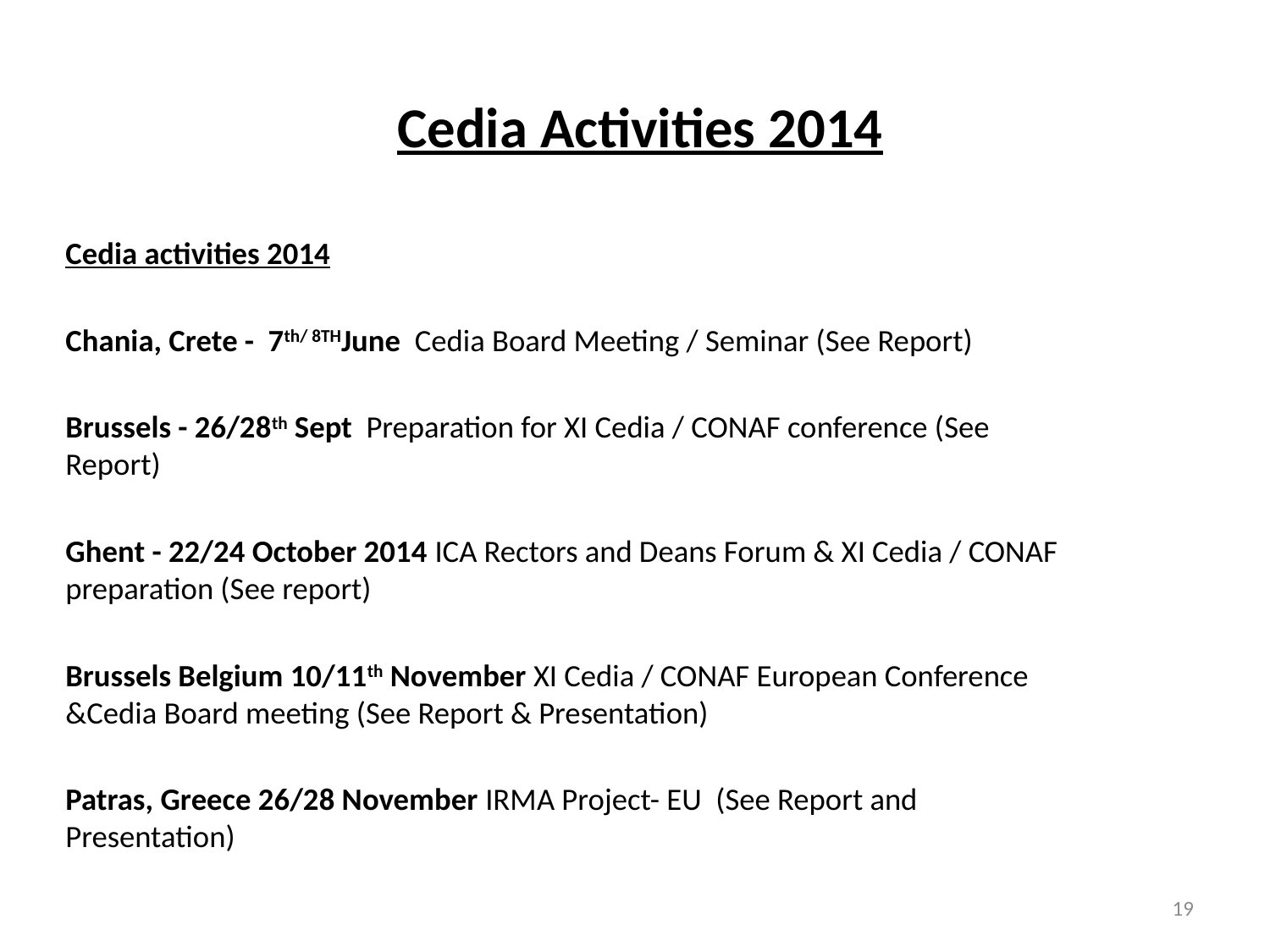

# Cedia Activities 2014

Cedia activities 2014

Chania, Crete -  7th/ 8THJune  Cedia Board Meeting / Seminar (See Report)

Brussels - 26/28th Sept  Preparation for XI Cedia / CONAF conference (See Report)

Ghent - 22/24 October 2014 ICA Rectors and Deans Forum & XI Cedia / CONAF preparation (See report)

Brussels Belgium 10/11th November XI Cedia / CONAF European Conference  &Cedia Board meeting (See Report & Presentation)

Patras, Greece 26/28 November IRMA Project- EU  (See Report and Presentation)

19